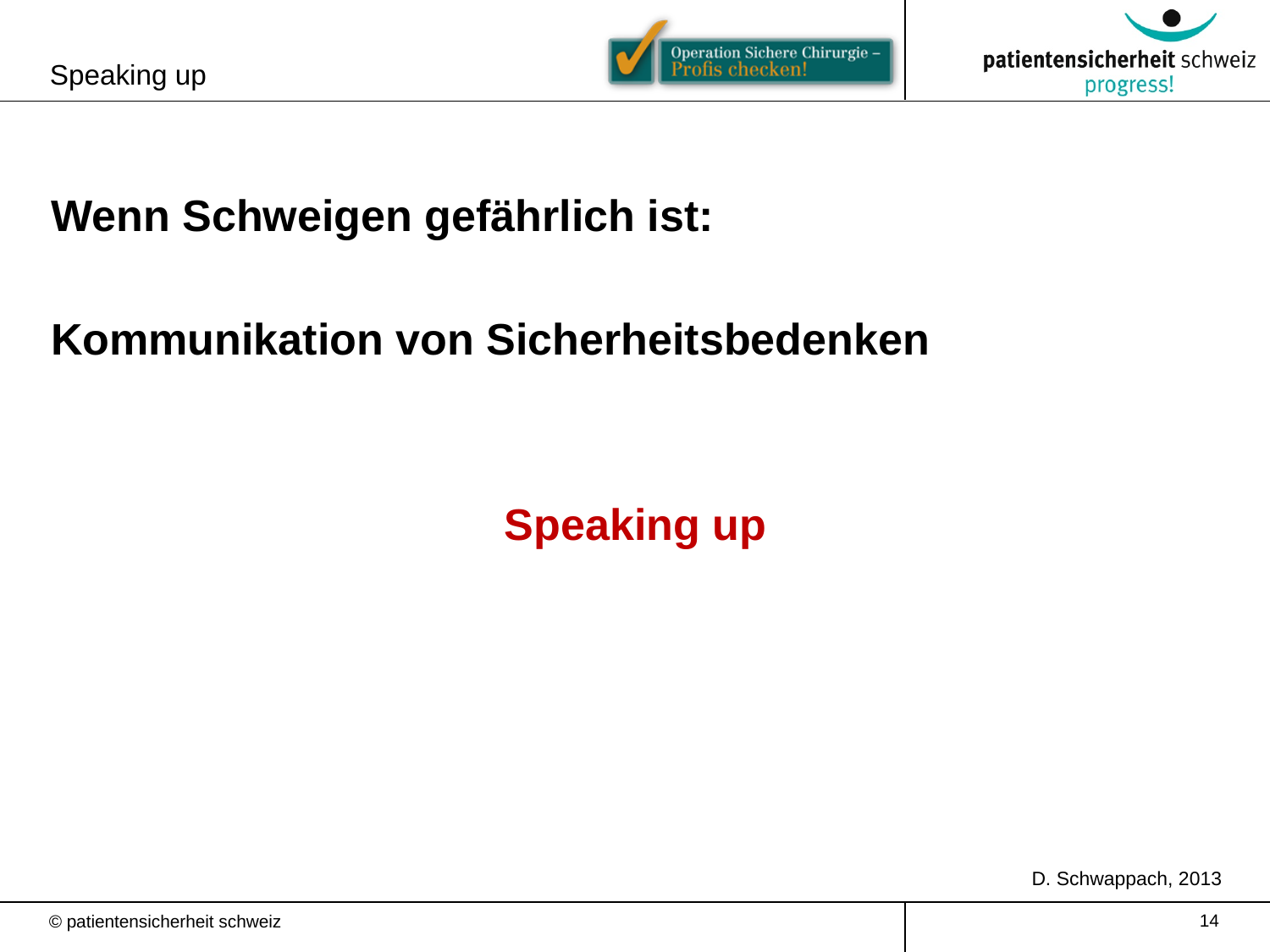

Speaking up

Wenn Schweigen gefährlich ist:

Kommunikation von Sicherheitsbedenken

Speaking up
D. Schwappach, 2013
14
© patientensicherheit schweiz